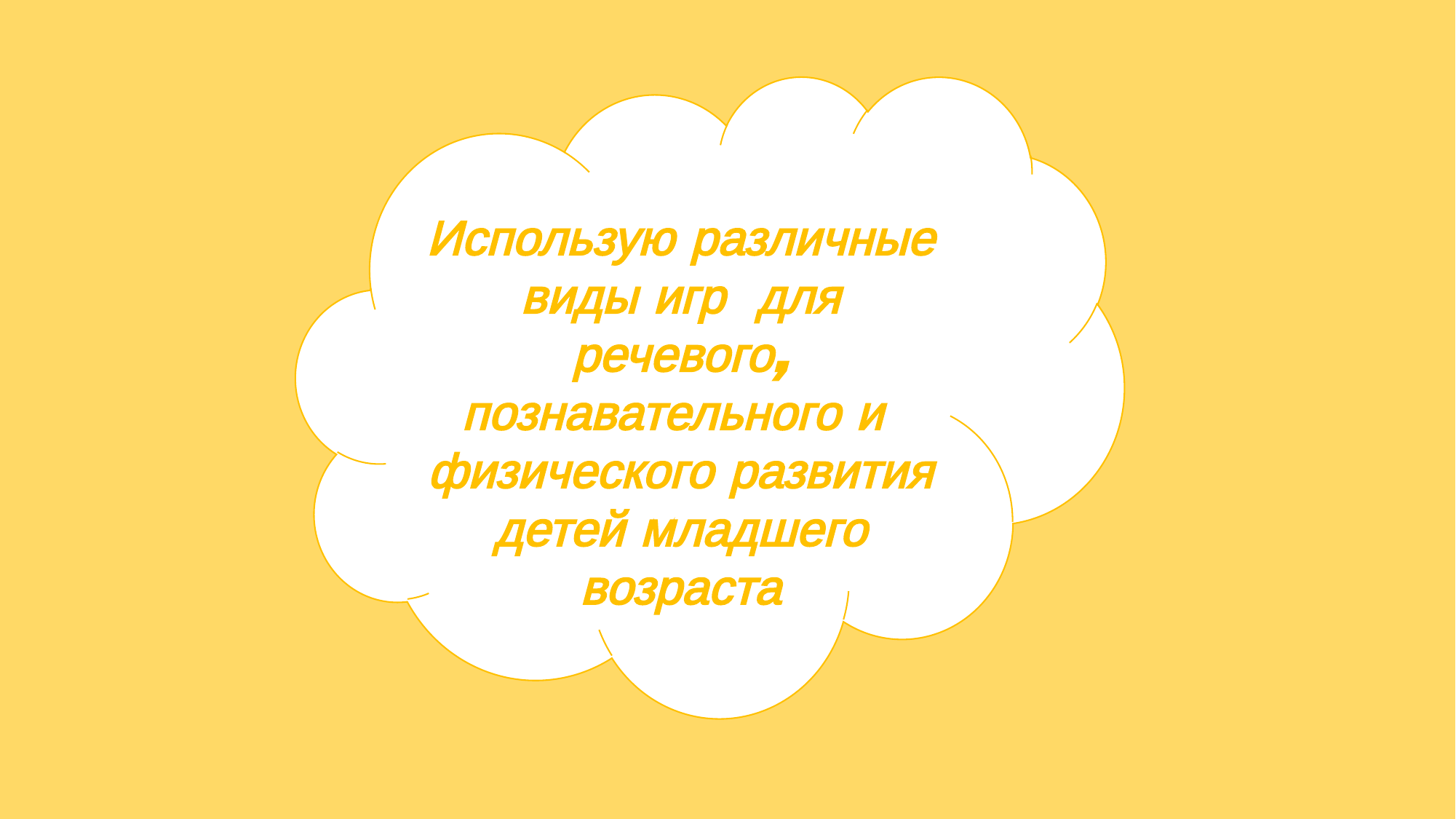

Использую различные виды игр  для речевого, познавательного и  физического развития детей младшего возраста